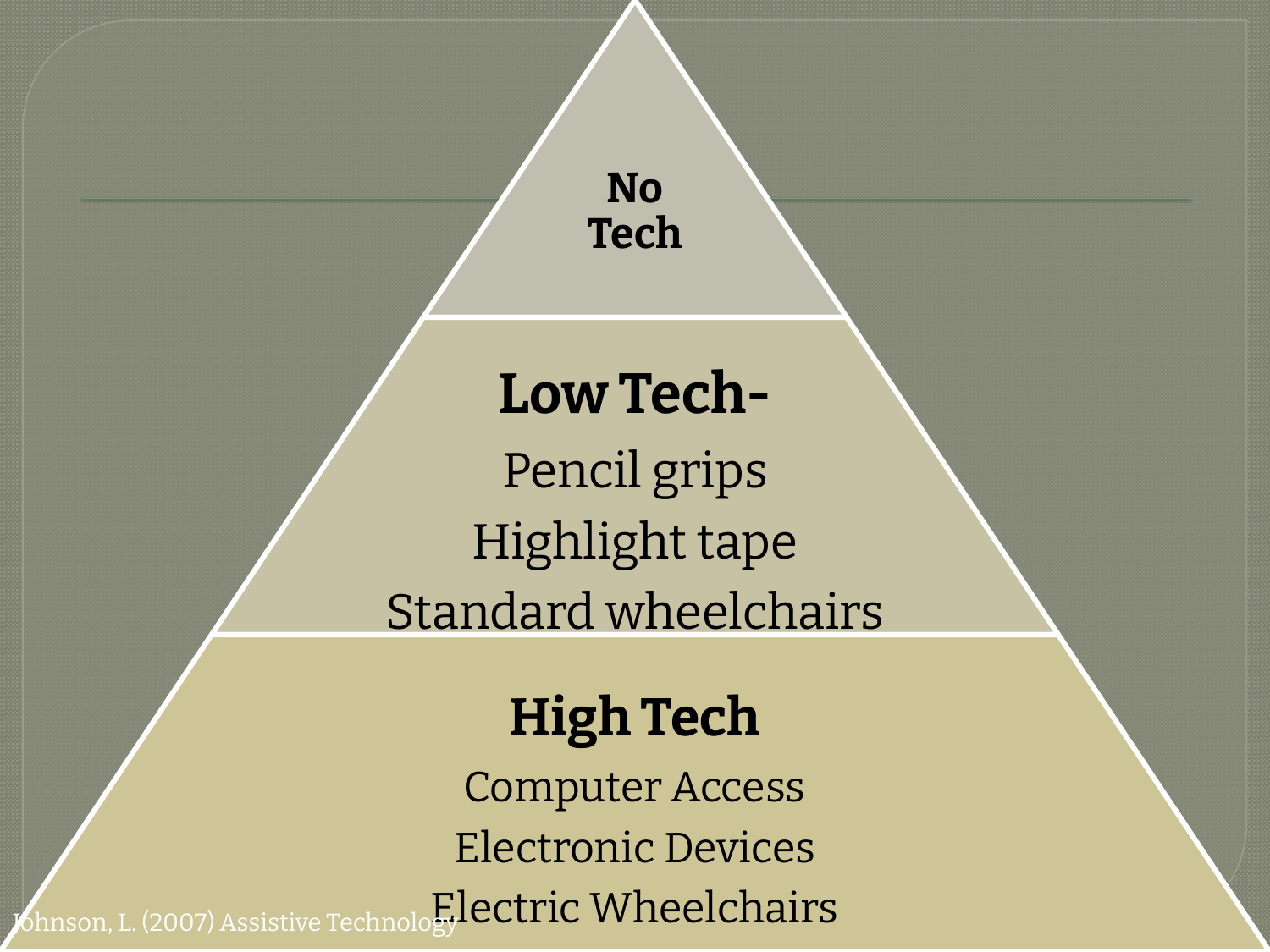

No Tech
Low Tech-
Pencil grips
Highlight tape
Standard wheelchairs
High Tech
Computer Access
Electronic Devices
Electric Wheelchairs
#
Johnson, L. (2007) Assistive Technology